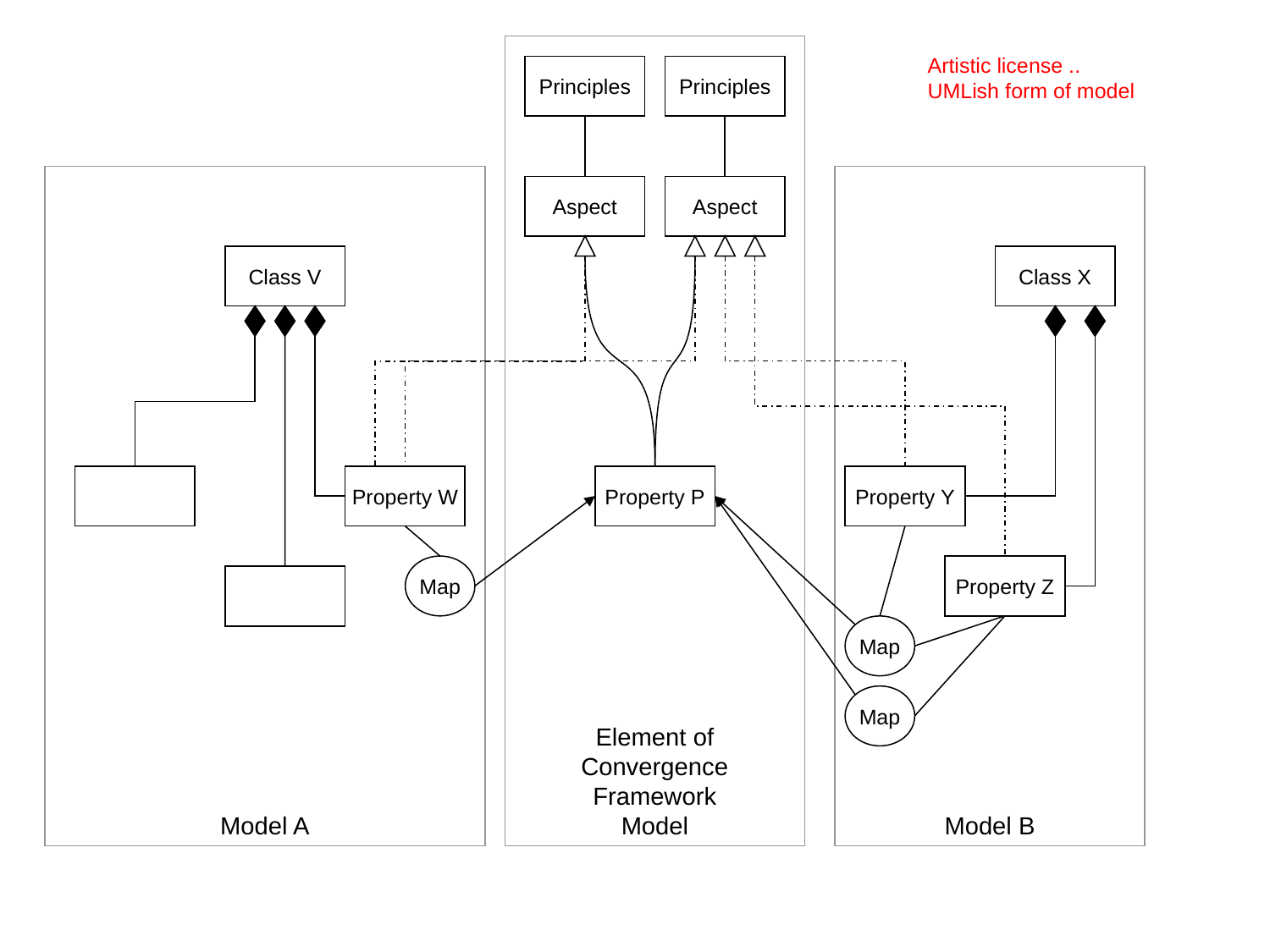

Element of
Convergence
Framework
Model
Artistic license .. UMLish form of model
Principles
Principles
Model A
Model B
Aspect
Aspect

Class V
Class X

Property W
Property P
Property Y
Map
Property Z

Map
Map